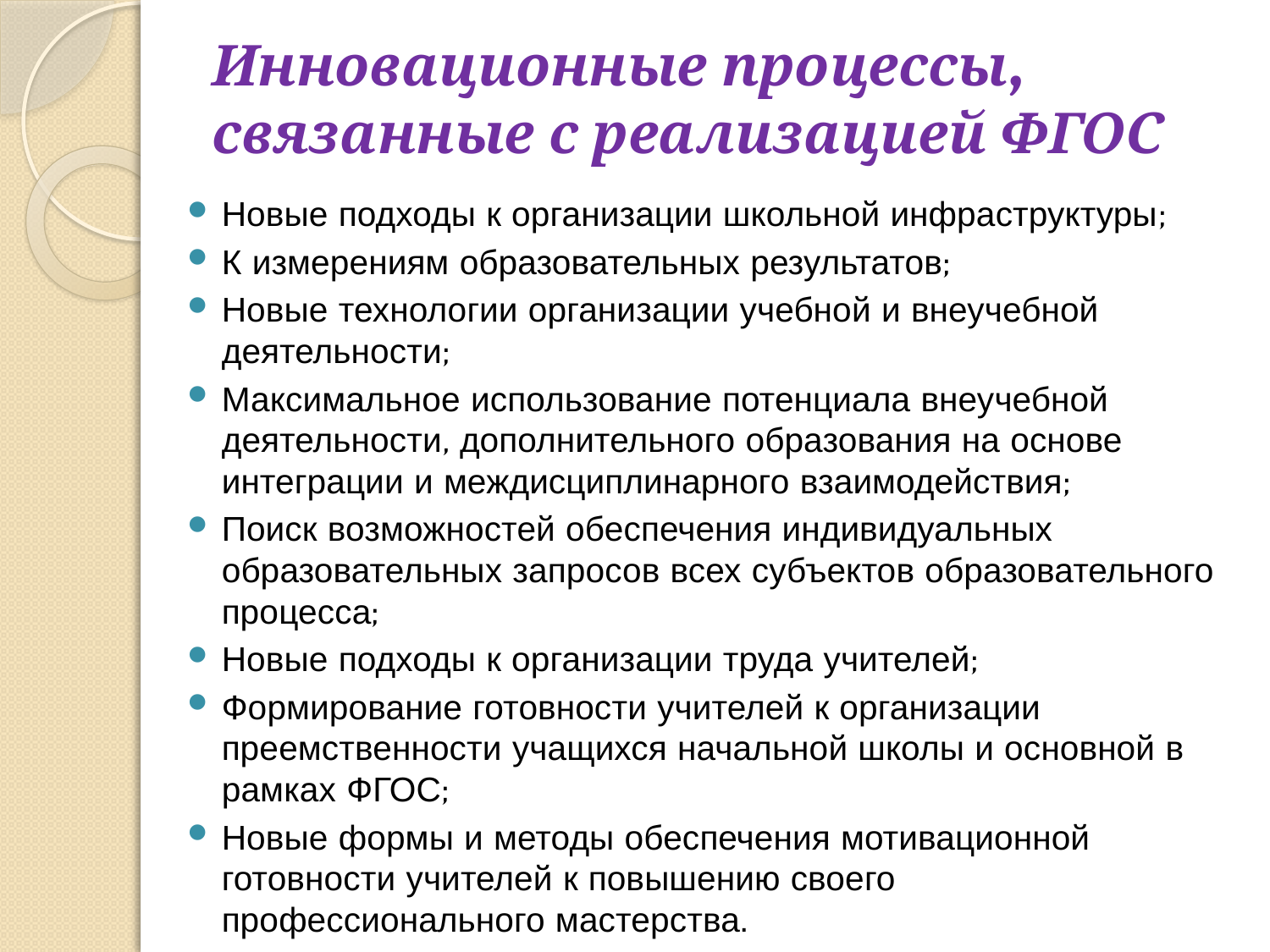

# Инновационные процессы, связанные с реализацией ФГОС
Новые подходы к организации школьной инфраструктуры;
К измерениям образовательных результатов;
Новые технологии организации учебной и внеучебной деятельности;
Максимальное использование потенциала внеучебной деятельности, дополнительного образования на основе интеграции и междисциплинарного взаимодействия;
Поиск возможностей обеспечения индивидуальных образовательных запросов всех субъектов образовательного процесса;
Новые подходы к организации труда учителей;
Формирование готовности учителей к организации преемственности учащихся начальной школы и основной в рамках ФГОС;
Новые формы и методы обеспечения мотивационной готовности учителей к повышению своего профессионального мастерства.